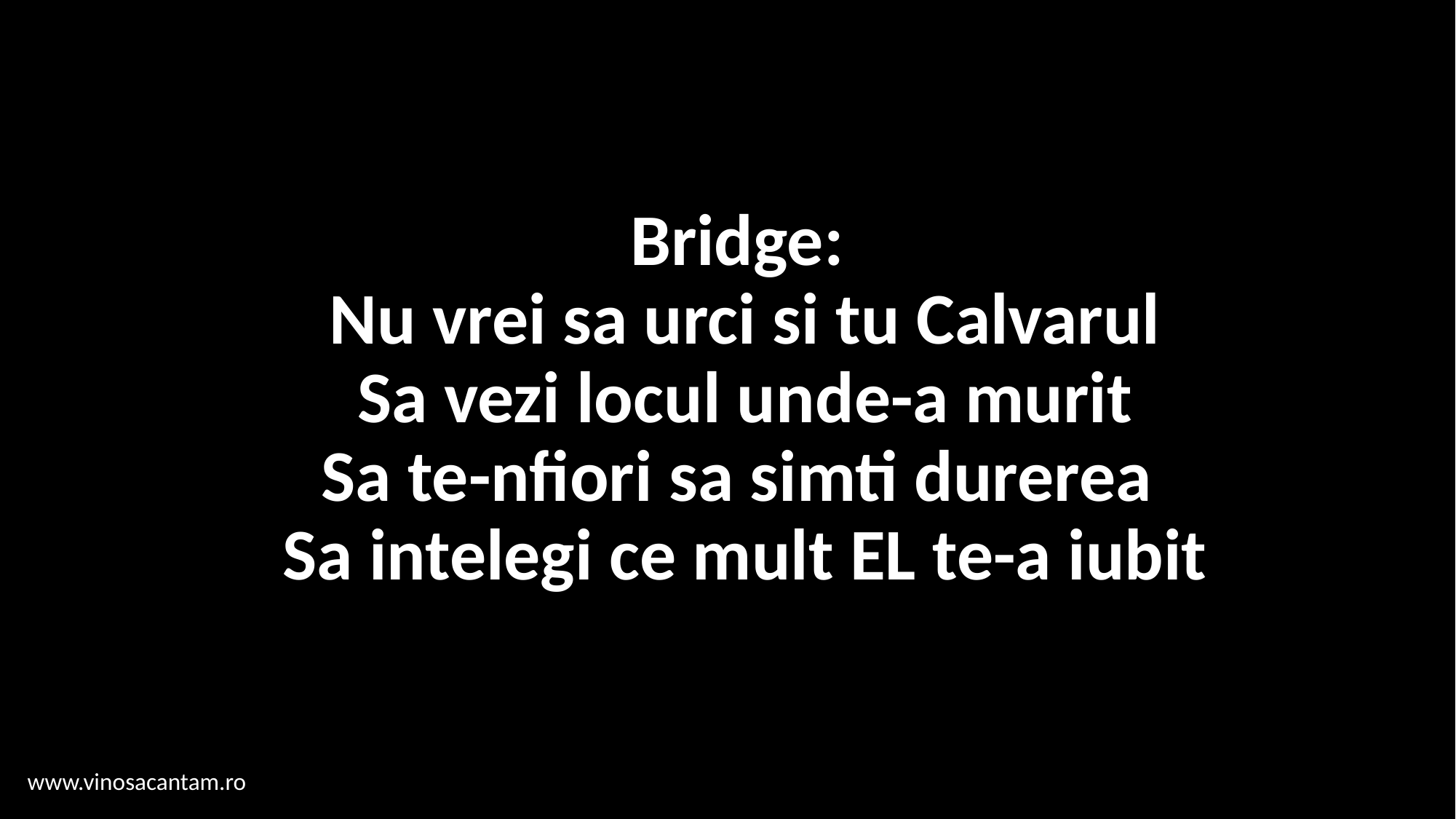

# Bridge: Nu vrei sa urci si tu Calvarul Sa vezi locul unde-a murit Sa te-nfiori sa simti durerea Sa intelegi ce mult EL te-a iubit
www.vinosacantam.ro